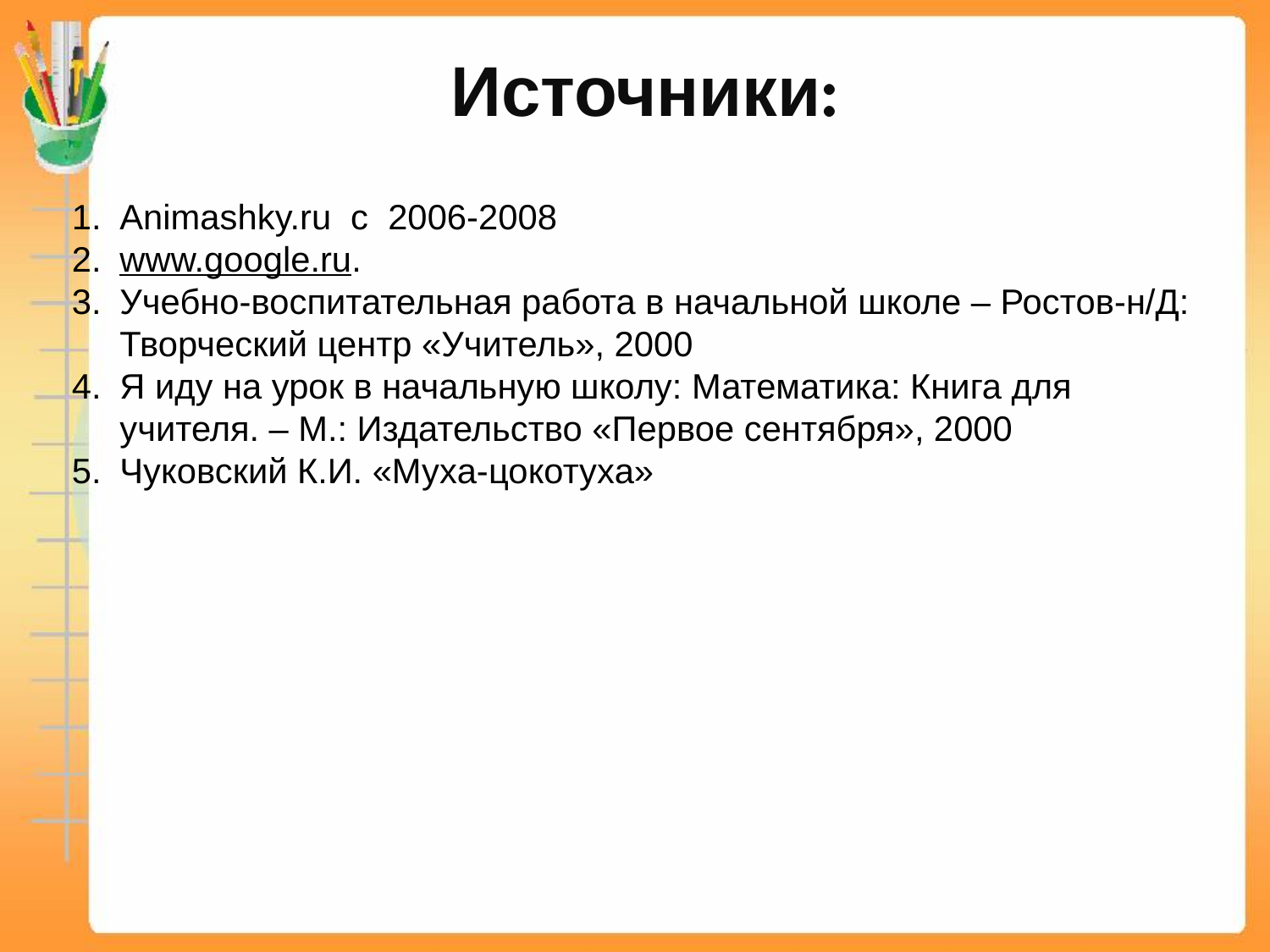

Источники:
Animashky.ru  c  2006-2008
www.google.ru.
Учебно-воспитательная работа в начальной школе – Ростов-н/Д: Творческий центр «Учитель», 2000
Я иду на урок в начальную школу: Математика: Книга для учителя. – М.: Издательство «Первое сентября», 2000
Чуковский К.И. «Муха-цокотуха»